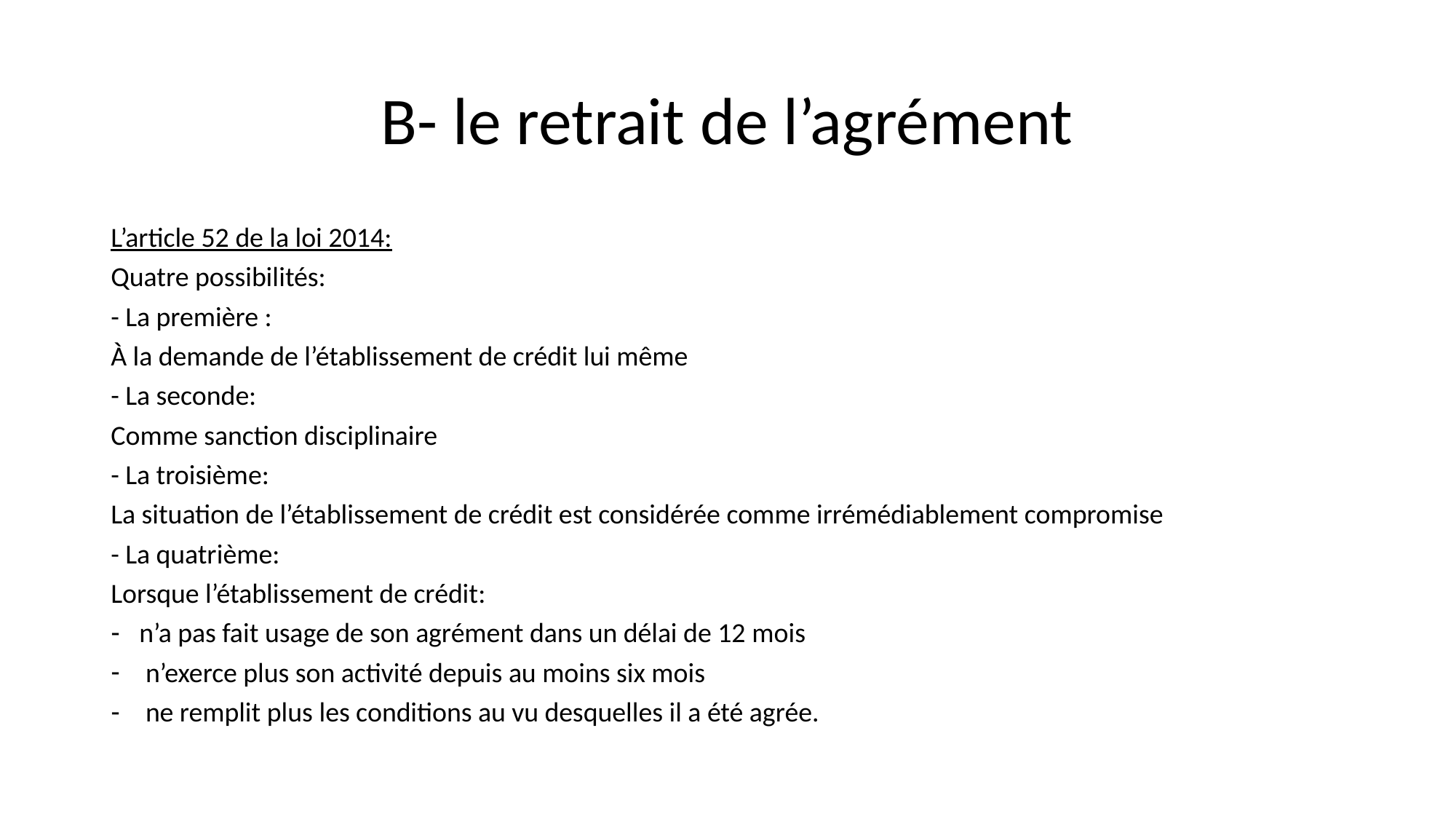

# B- le retrait de l’agrément
L’article 52 de la loi 2014:
Quatre possibilités:
- La première :
À la demande de l’établissement de crédit lui même
- La seconde:
Comme sanction disciplinaire
- La troisième:
La situation de l’établissement de crédit est considérée comme irrémédiablement compromise
- La quatrième:
Lorsque l’établissement de crédit:
n’a pas fait usage de son agrément dans un délai de 12 mois
 n’exerce plus son activité depuis au moins six mois
 ne remplit plus les conditions au vu desquelles il a été agrée.